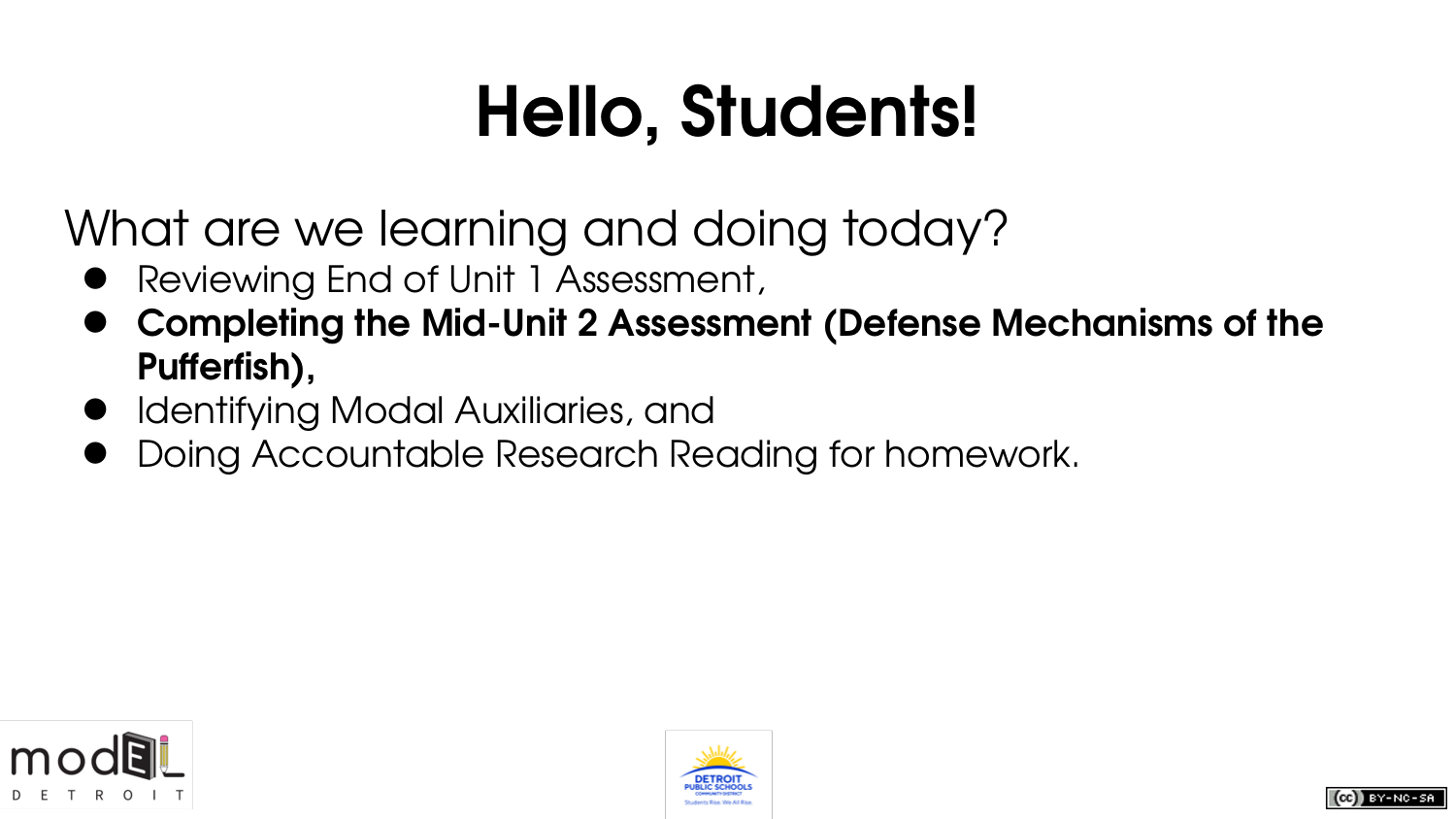

# Hello, Students!
What are we learning and doing today?
Reviewing End of Unit 1 Assessment,
Completing the Mid-Unit 2 Assessment (Defense Mechanisms of the Pufferfish),
Identifying Modal Auxiliaries, and
Doing Accountable Research Reading for homework.